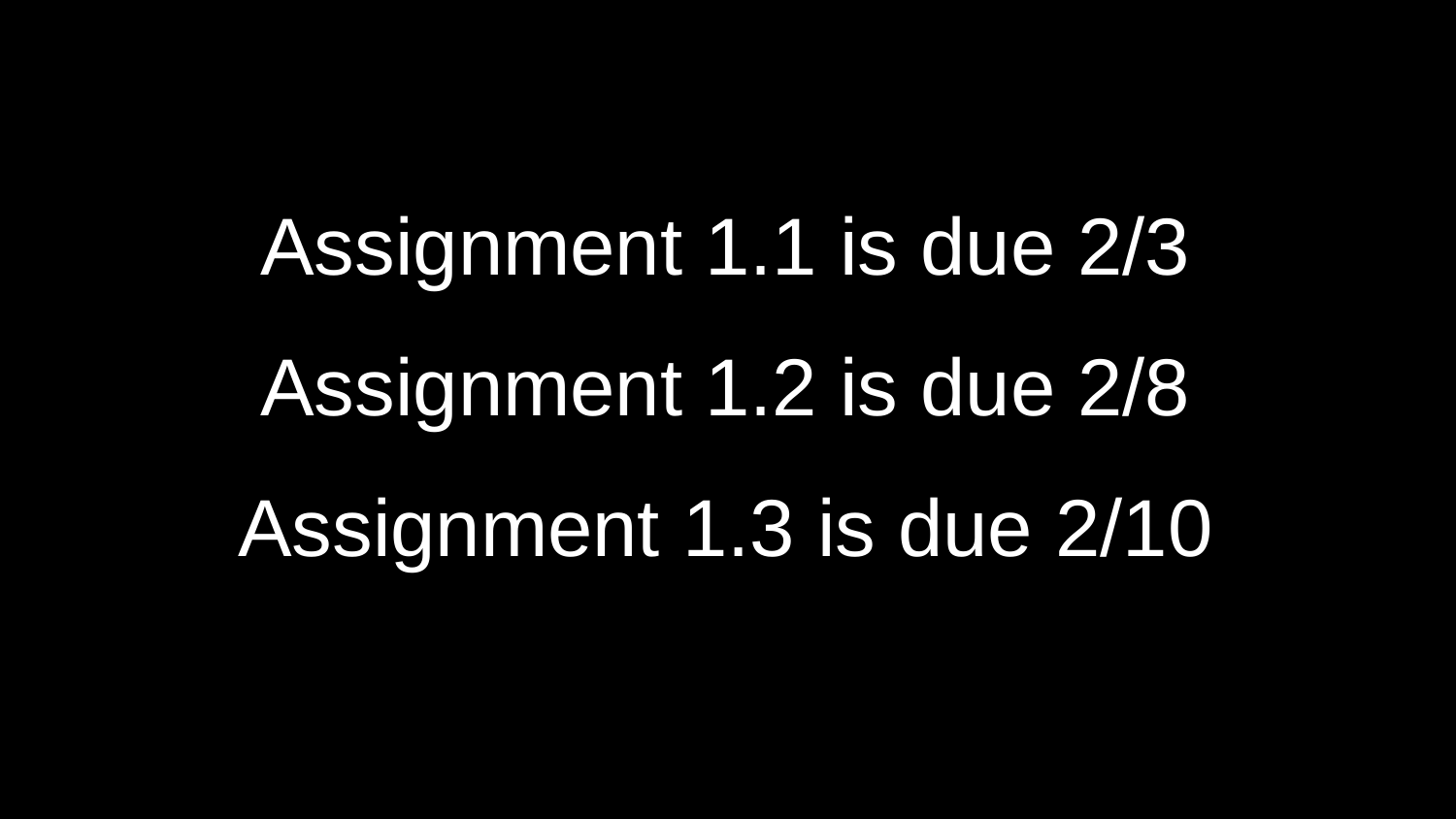

Assignment 1.1 is due 2/3

Assignment 1.2 is due 2/8
Assignment 1.3 is due 2/10